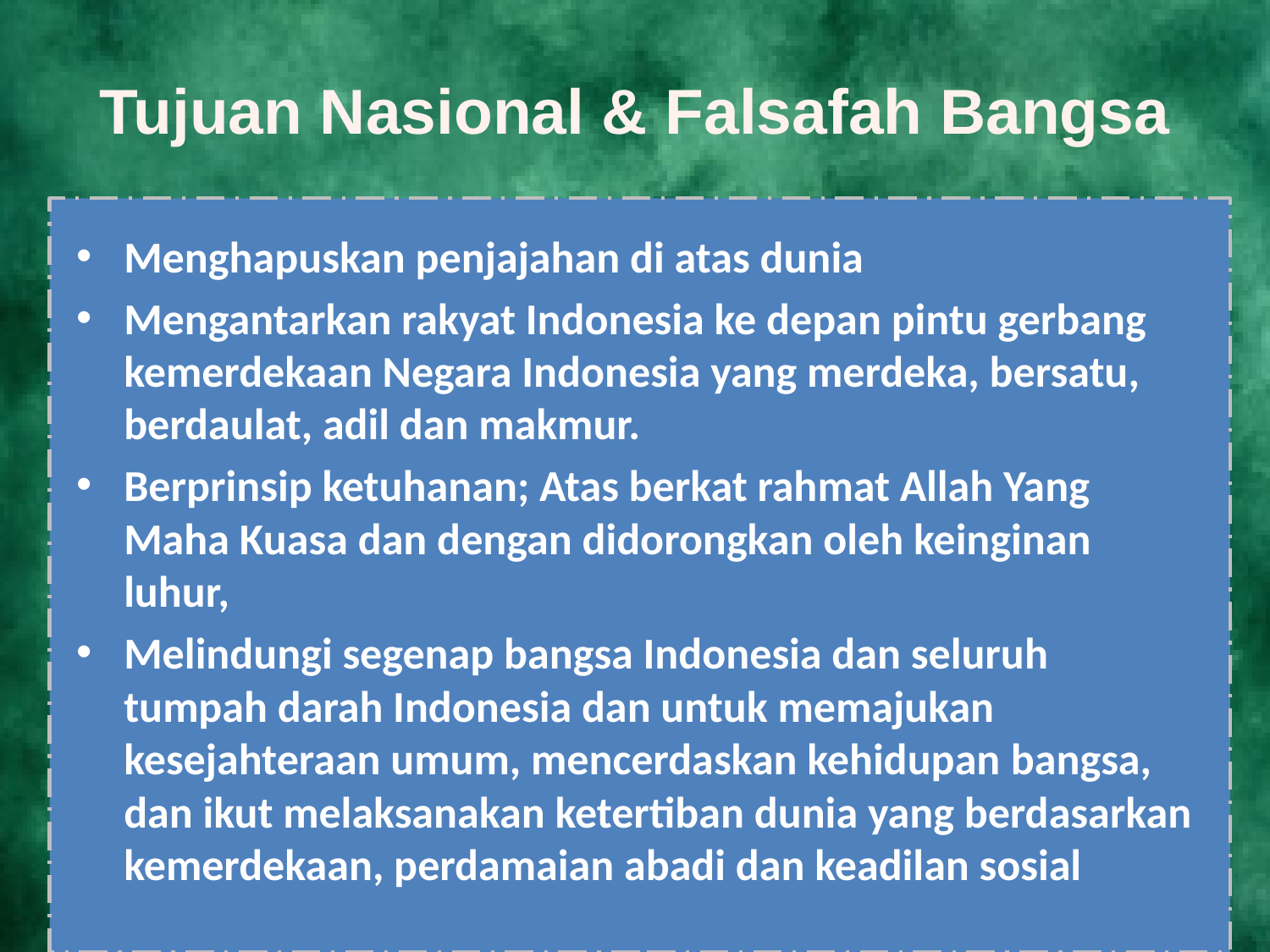

# Tujuan Nasional & Falsafah Bangsa

Menghapuskan penjajahan di atas dunia
Mengantarkan rakyat Indonesia ke depan pintu gerbang kemerdekaan Negara Indonesia yang merdeka, bersatu, berdaulat, adil dan makmur.
Berprinsip ketuhanan; Atas berkat rahmat Allah Yang Maha Kuasa dan dengan didorongkan oleh keinginan luhur,
Melindungi segenap bangsa Indonesia dan seluruh tumpah darah Indonesia dan untuk memajukan kesejahteraan umum, mencerdaskan kehidupan bangsa, dan ikut melaksanakan ketertiban dunia yang berdasarkan kemerdekaan, perdamaian abadi dan keadilan sosial